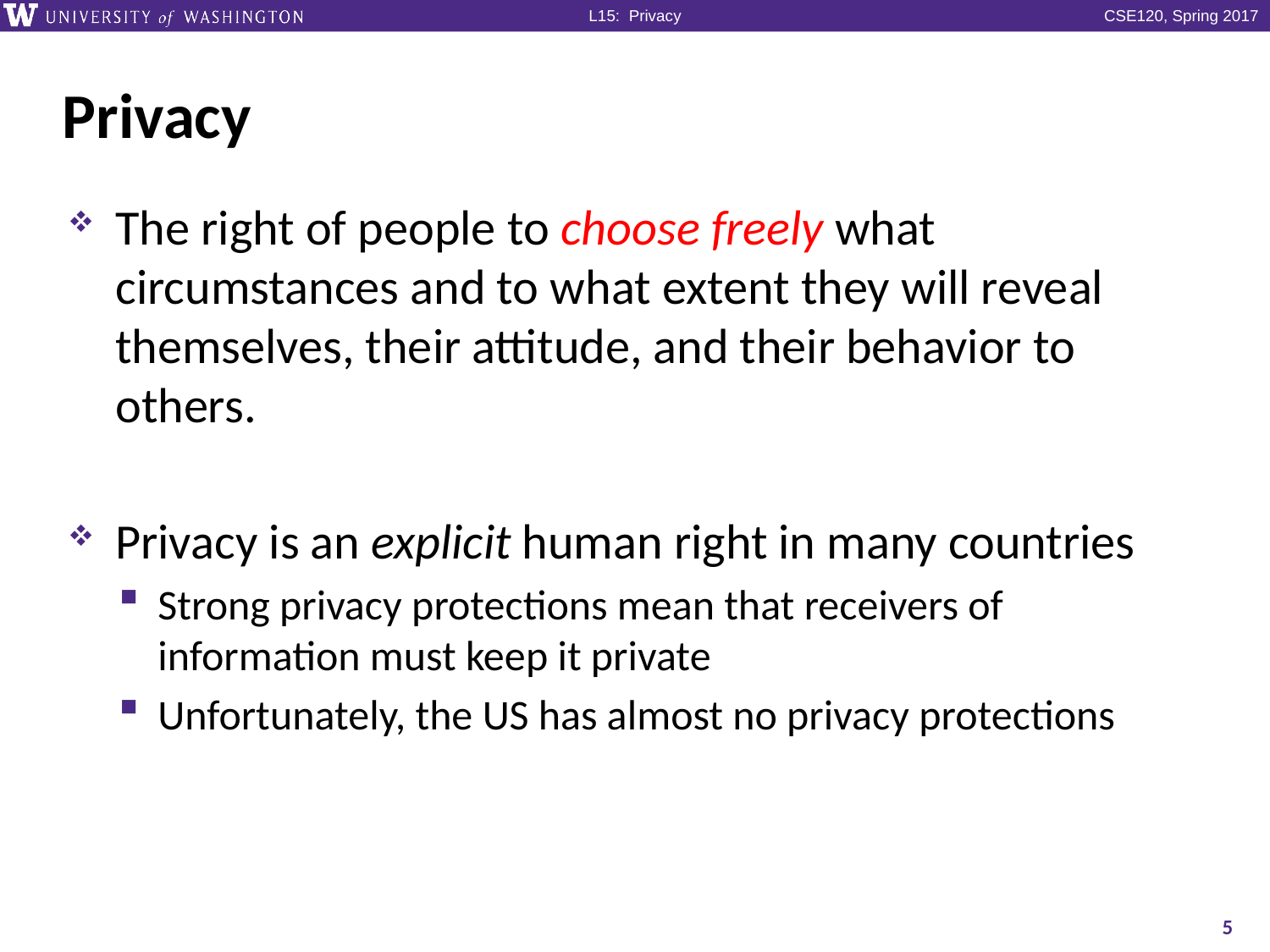

# Privacy
The right of people to choose freely what circumstances and to what extent they will reveal themselves, their attitude, and their behavior to others.

Privacy is an explicit human right in many countries
Strong privacy protections mean that receivers of information must keep it private
Unfortunately, the US has almost no privacy protections
5